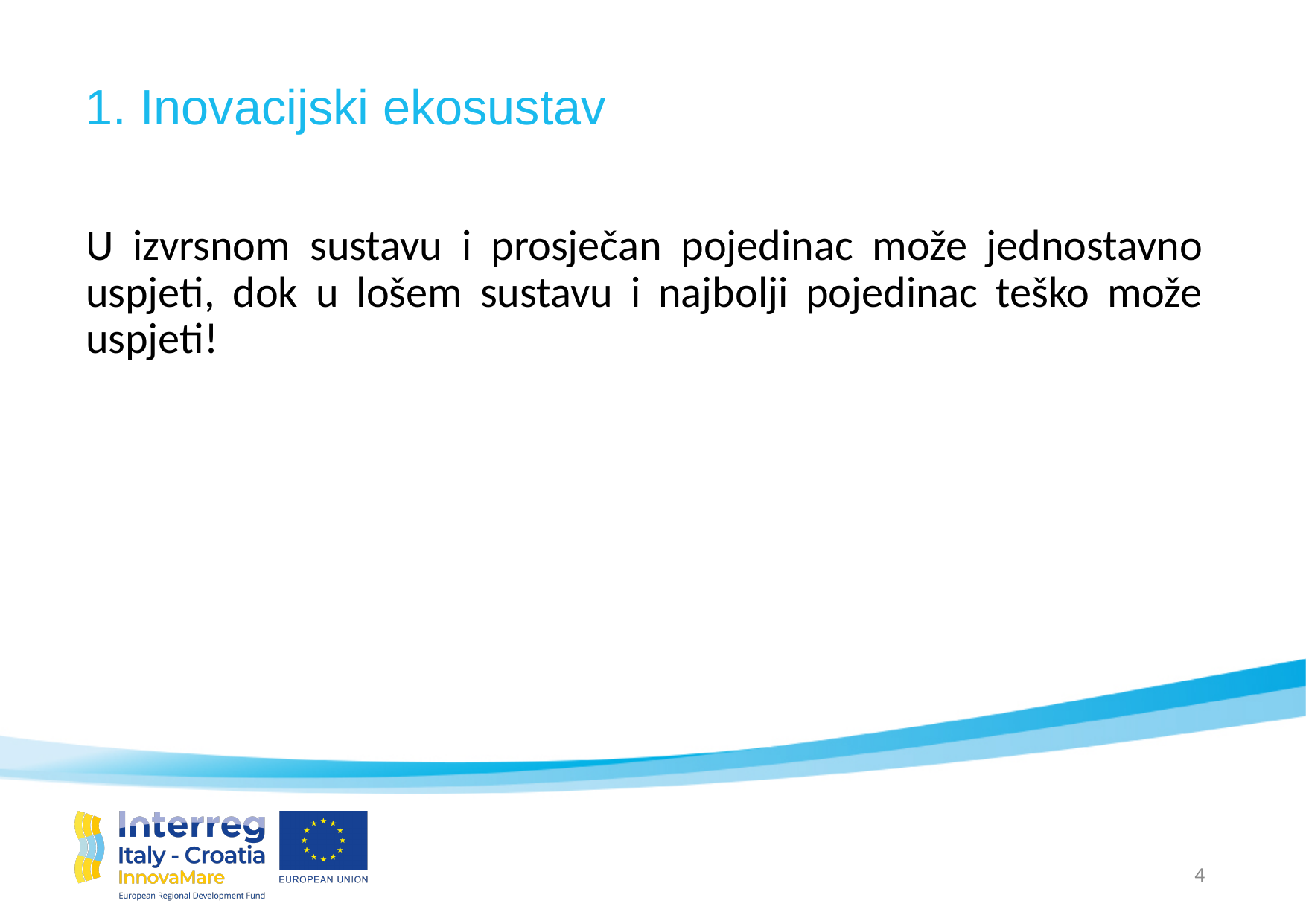

# 1. Inovacijski ekosustav
U izvrsnom sustavu i prosječan pojedinac može jednostavno uspjeti, dok u lošem sustavu i najbolji pojedinac teško može uspjeti!
4